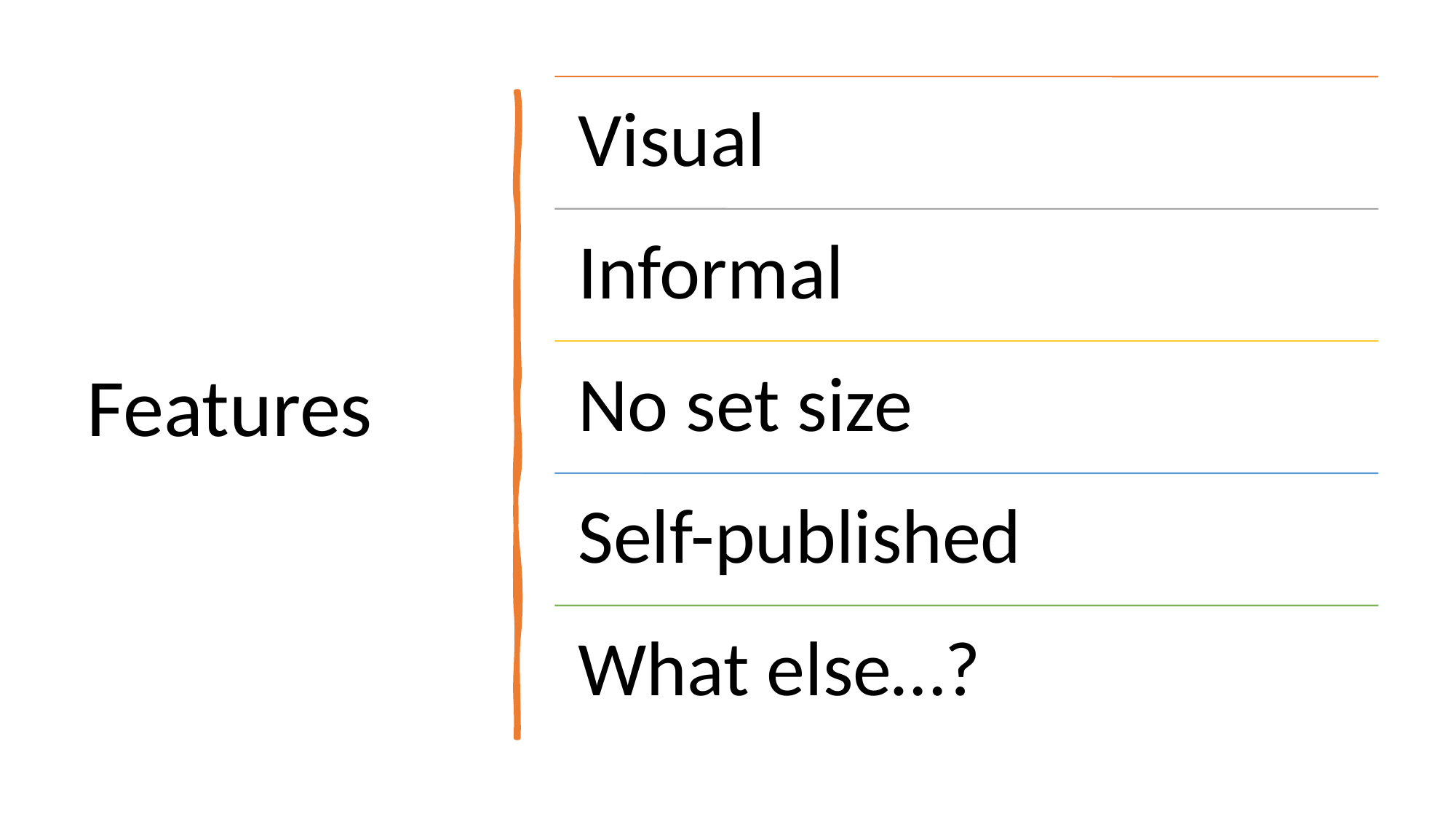

Visual
Informal
No set size
Self-published
What else…?
# Features